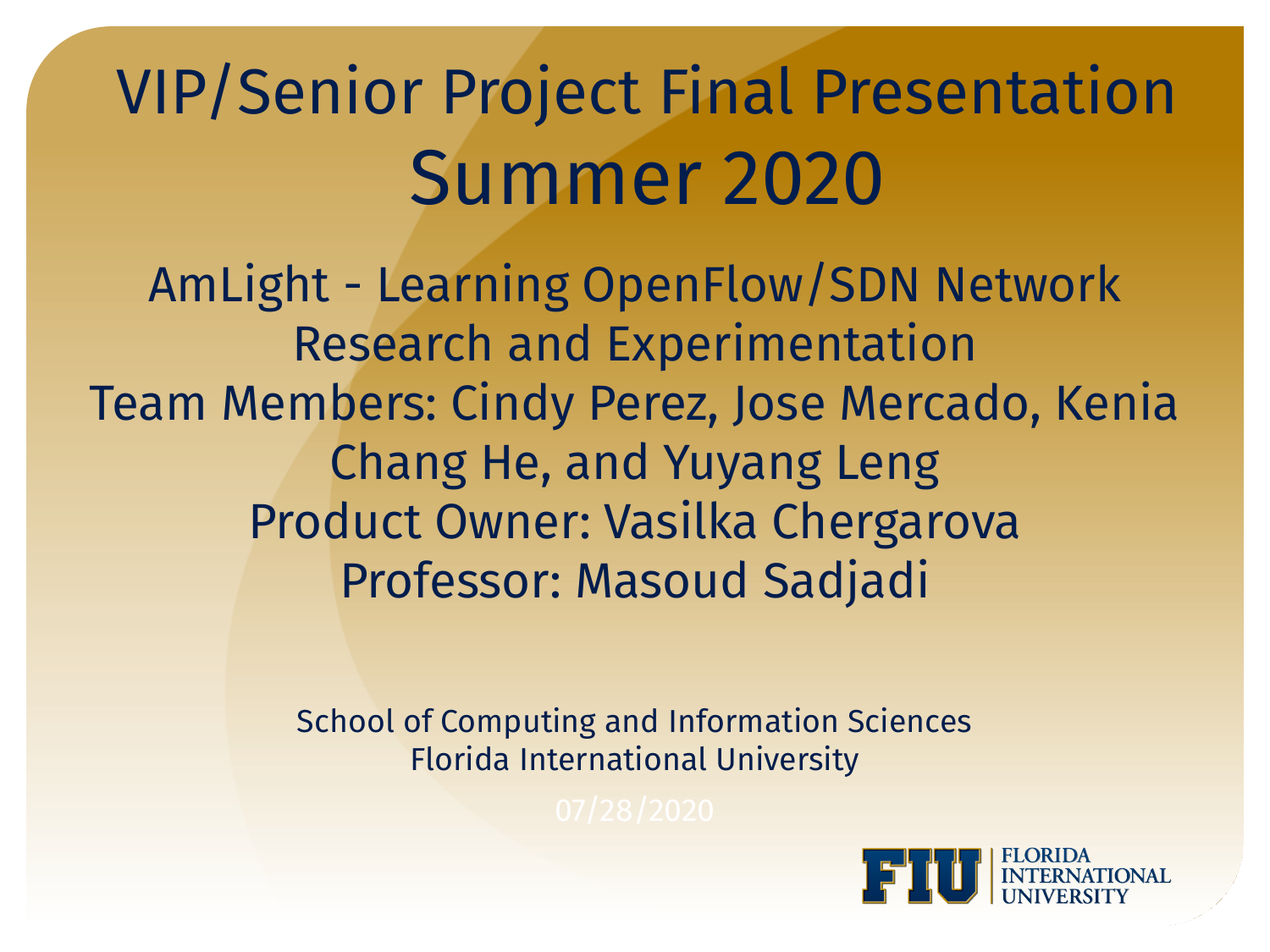

VIP/Senior Project Final Presentation
Summer 2020

# AmLight - Learning OpenFlow/SDN Network Research and Experimentation Team Members: Cindy Perez, Jose Mercado, Kenia Chang He, and Yuyang Leng Product Owner: Vasilka Chergarova Professor: Masoud Sadjadi School of Computing and Information Sciences Florida International University
07/28/2020